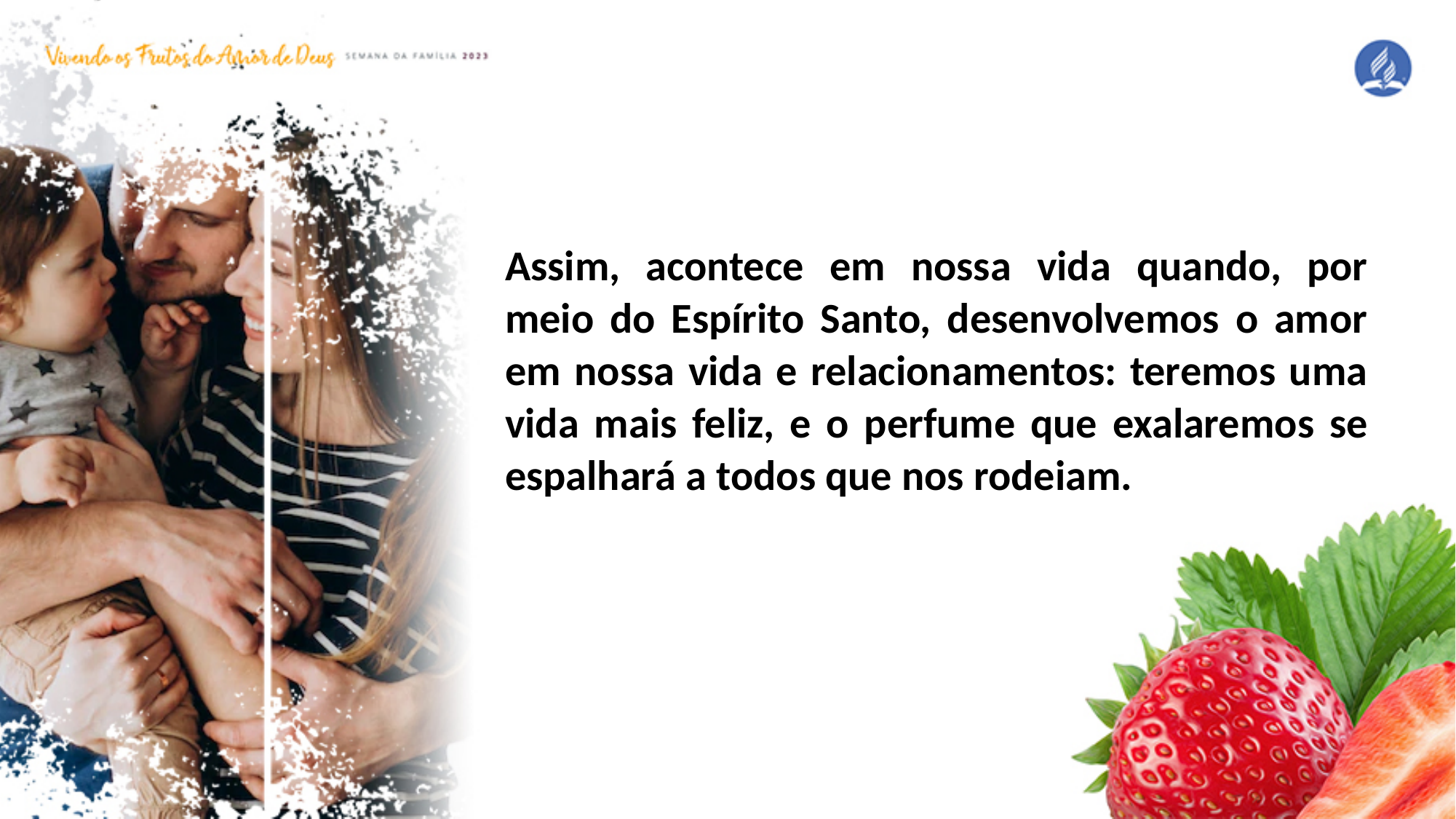

Assim, acontece em nossa vida quando, por meio do Espírito Santo, desenvolvemos o amor em nossa vida e relacionamentos: teremos uma vida mais feliz, e o perfume que exalaremos se espalhará a todos que nos rodeiam.